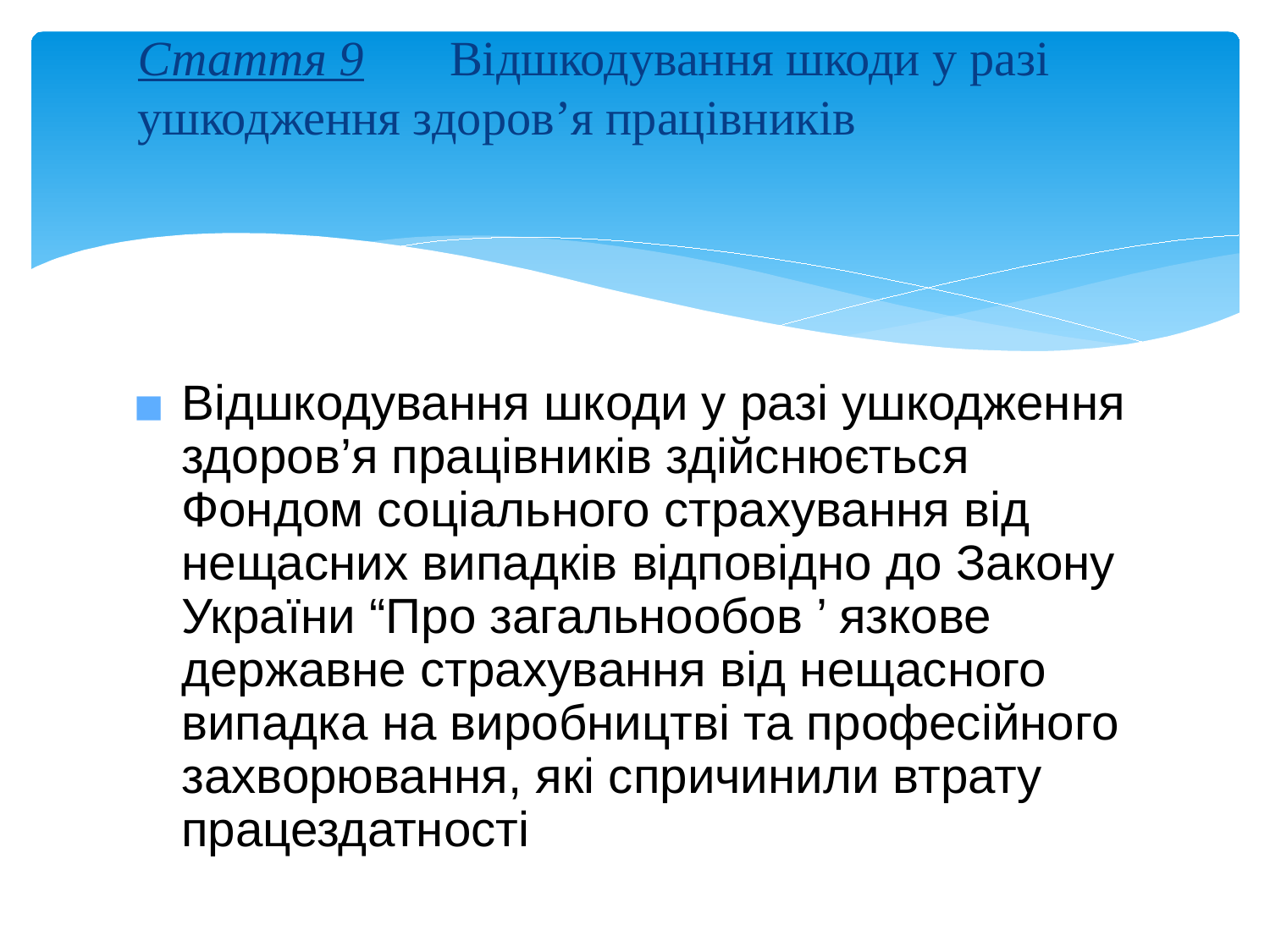

# Стаття 9       Відшкодування шкоди у разі ушкодження здоров’я працівників
Відшкодування шкоди у разі ушкодження здоров’я працівників здійснюється Фондом соціального страхування від нещасних випадків відповідно до Закону України “Про загальнообов ’ язкове державне страхування від нещасного випадка на виробництві та професійного захворювання, які спричинили втрату працездатності